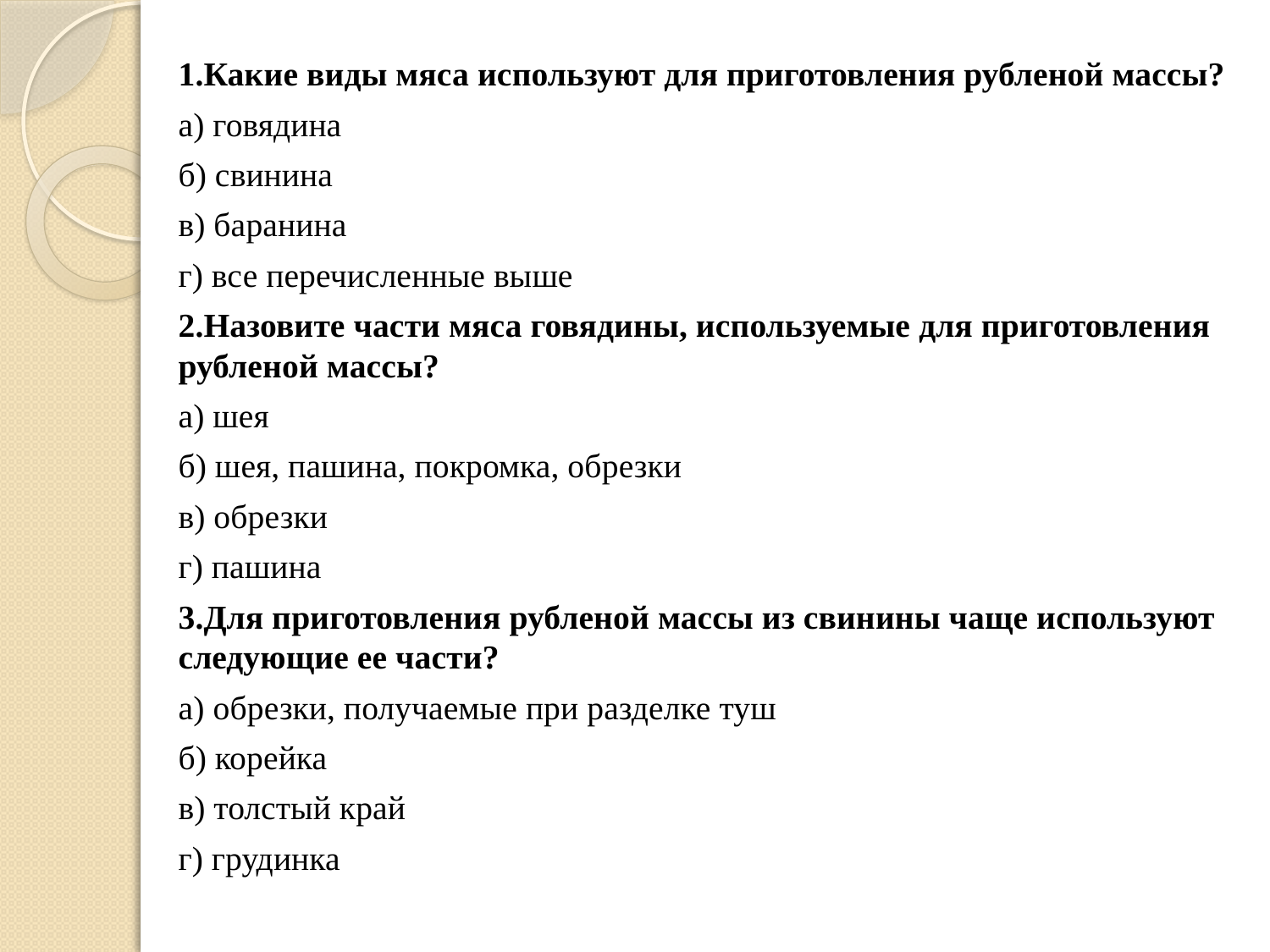

1.Какие виды мяса используют для приготовления рубленой массы?
а) говядина
б) свинина
в) баранина
г) все перечисленные выше
2.Назовите части мяса говядины, используемые для приготовления рубленой массы?
а) шея
б) шея, пашина, покромка, обрезки
в) обрезки
г) пашина
3.Для приготовления рубленой массы из свинины чаще используют следующие ее части?
а) обрезки, получаемые при разделке туш
б) корейка
в) толстый край
г) грудинка